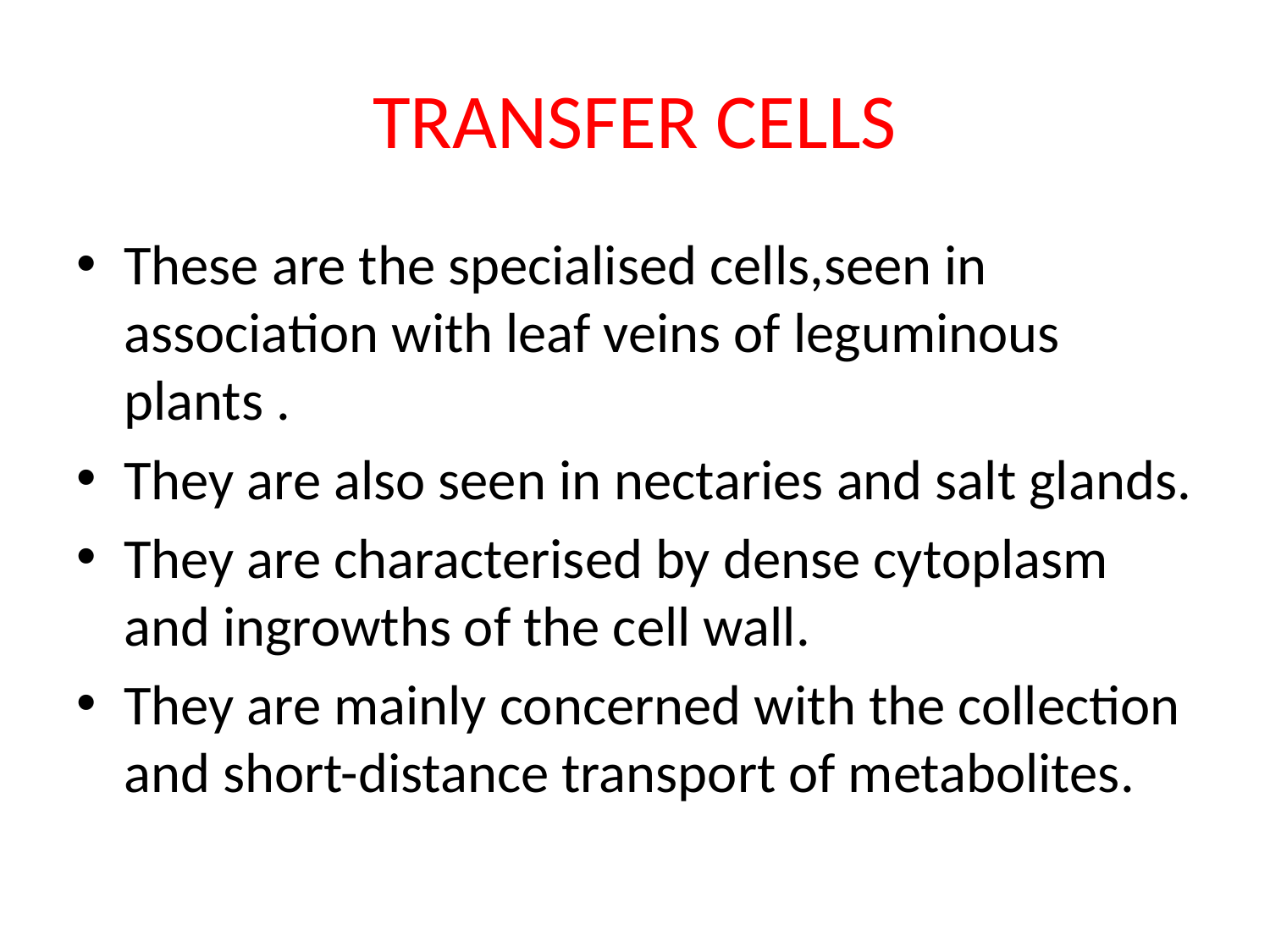

# TRANSFER CELLS
These are the specialised cells,seen in association with leaf veins of leguminous plants .
They are also seen in nectaries and salt glands.
They are characterised by dense cytoplasm and ingrowths of the cell wall.
They are mainly concerned with the collection and short-distance transport of metabolites.